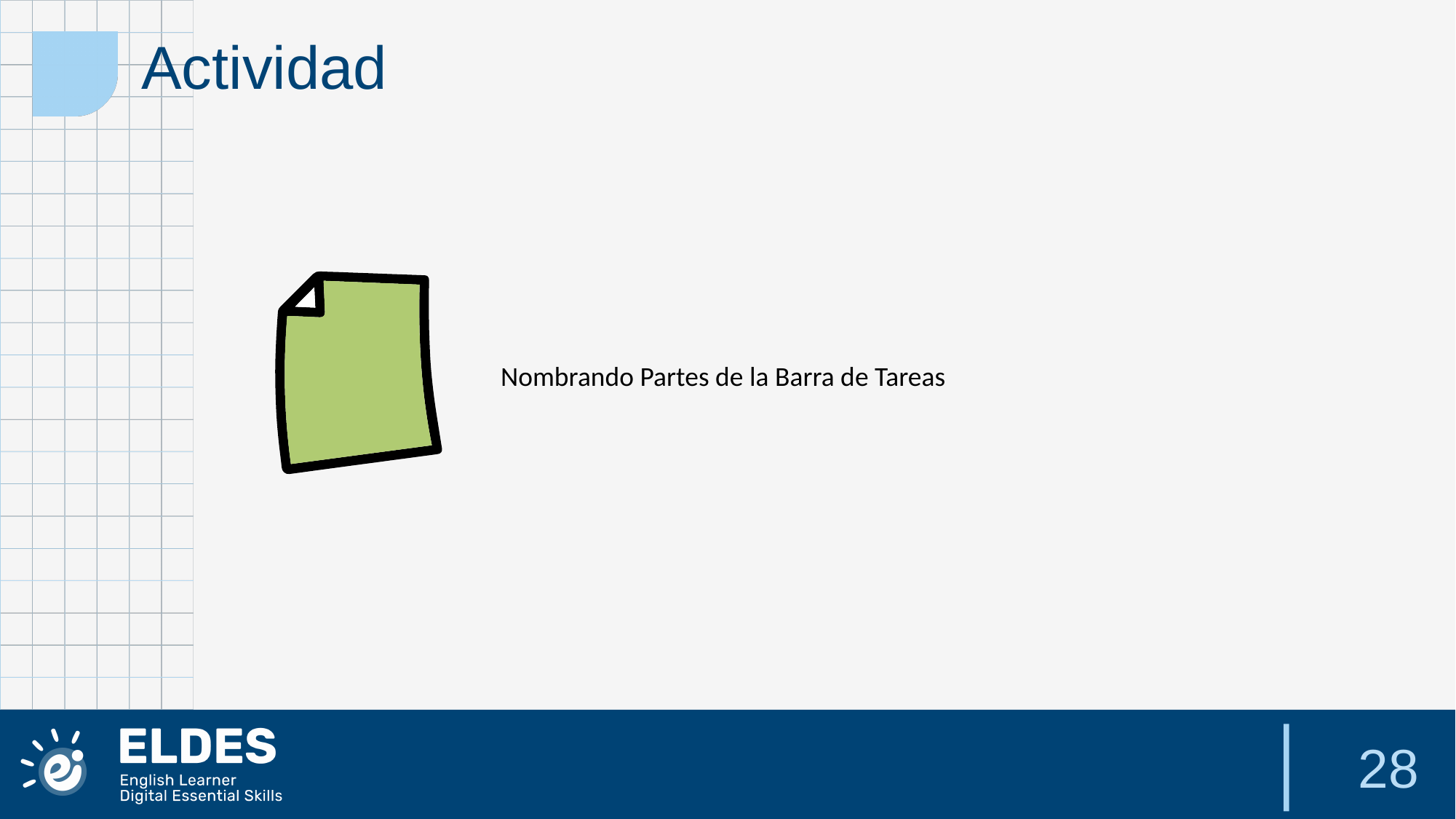

Actividad

Nombrando Partes de la Barra de Tareas
28